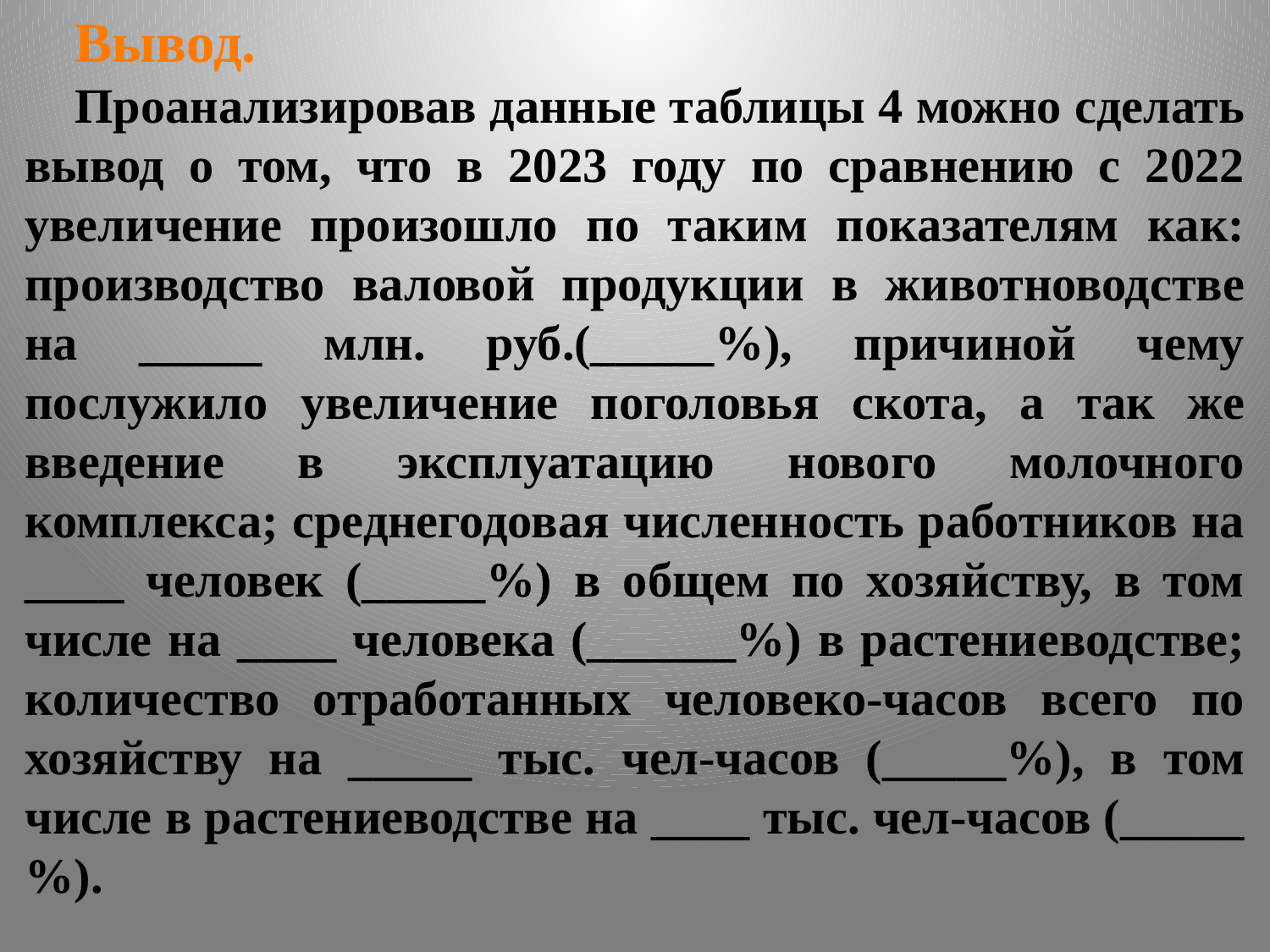

Вывод.
Проанализировав данные таблицы 4 можно сделать вывод о том, что в 2023 году по сравнению с 2022 увеличение произошло по таким показателям как: производство валовой продукции в животноводстве на _____ млн. руб.(_____%), причиной чему послужило увеличение поголовья скота, а так же введение в эксплуатацию нового молочного комплекса; среднегодовая численность работников на ____ человек (_____%) в общем по хозяйству, в том числе на ____ человека (______%) в растениеводстве; количество отработанных человеко-часов всего по хозяйству на _____ тыс. чел-часов (_____%), в том числе в растениеводстве на ____ тыс. чел-часов (_____%).